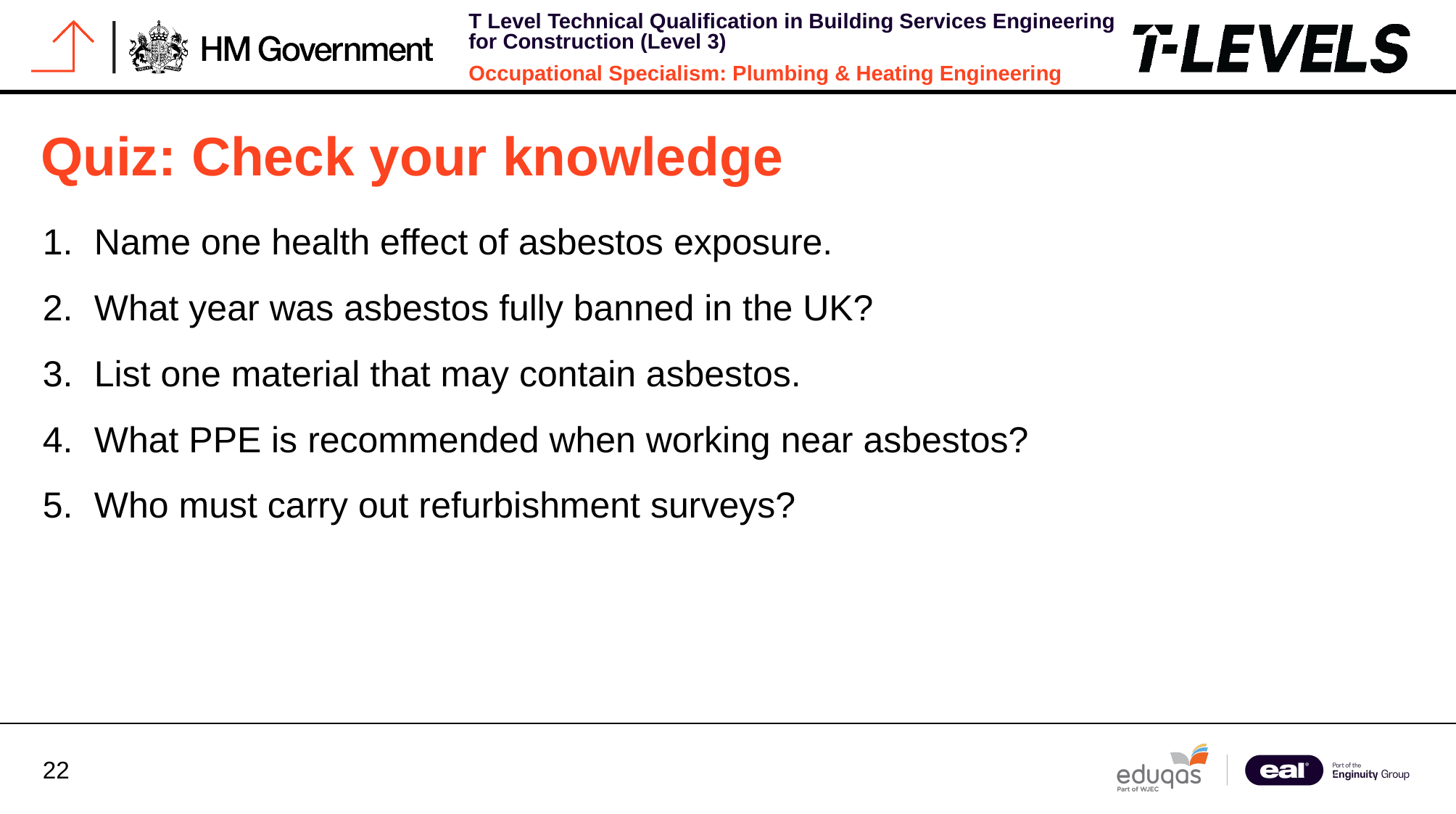

# Quiz: Check your knowledge
Name one health effect of asbestos exposure.
What year was asbestos fully banned in the UK?
List one material that may contain asbestos.
What PPE is recommended when working near asbestos?
Who must carry out refurbishment surveys?